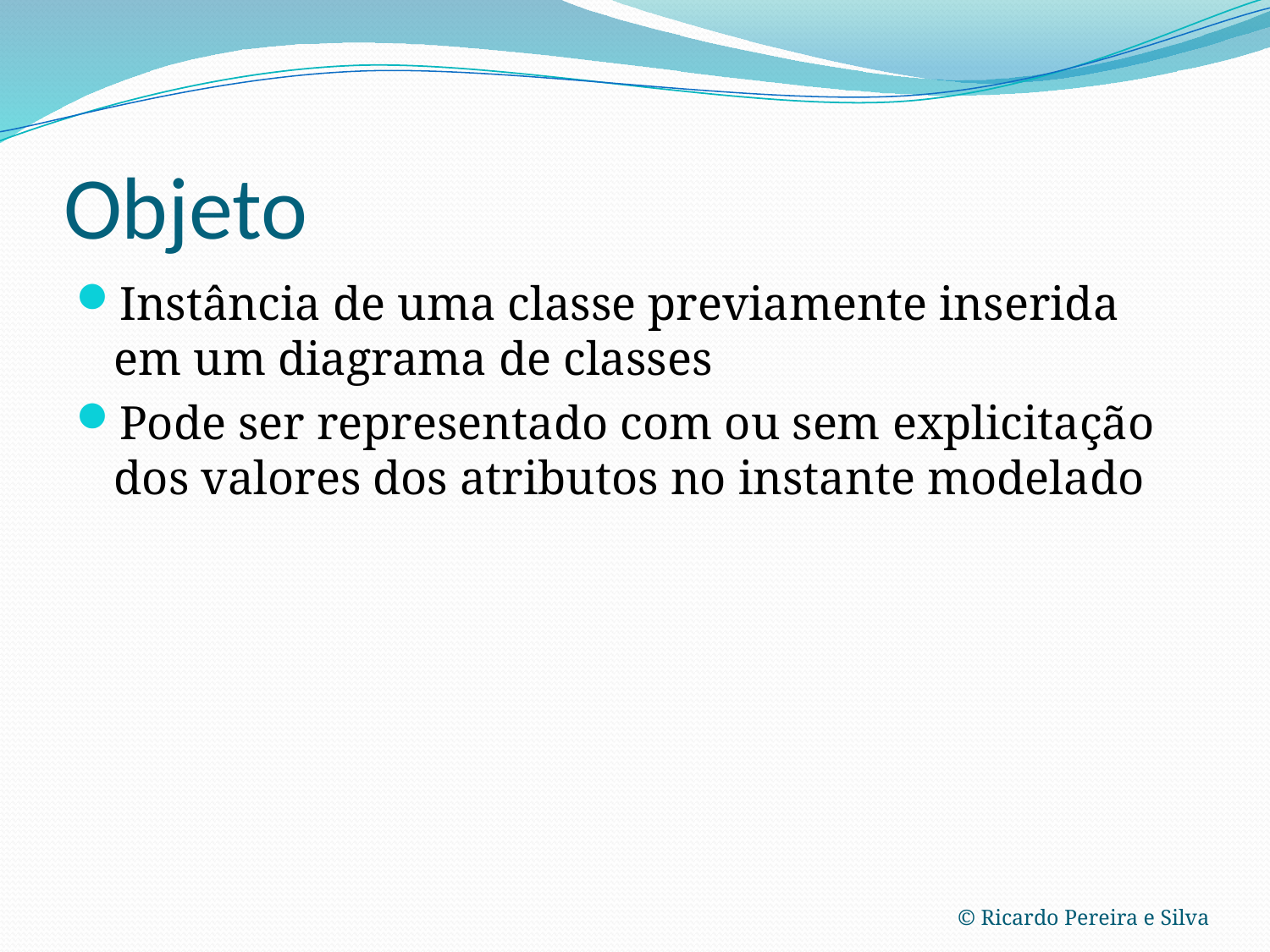

# Objeto
Instância de uma classe previamente inserida em um diagrama de classes
Pode ser representado com ou sem explicitação dos valores dos atributos no instante modelado
© Ricardo Pereira e Silva